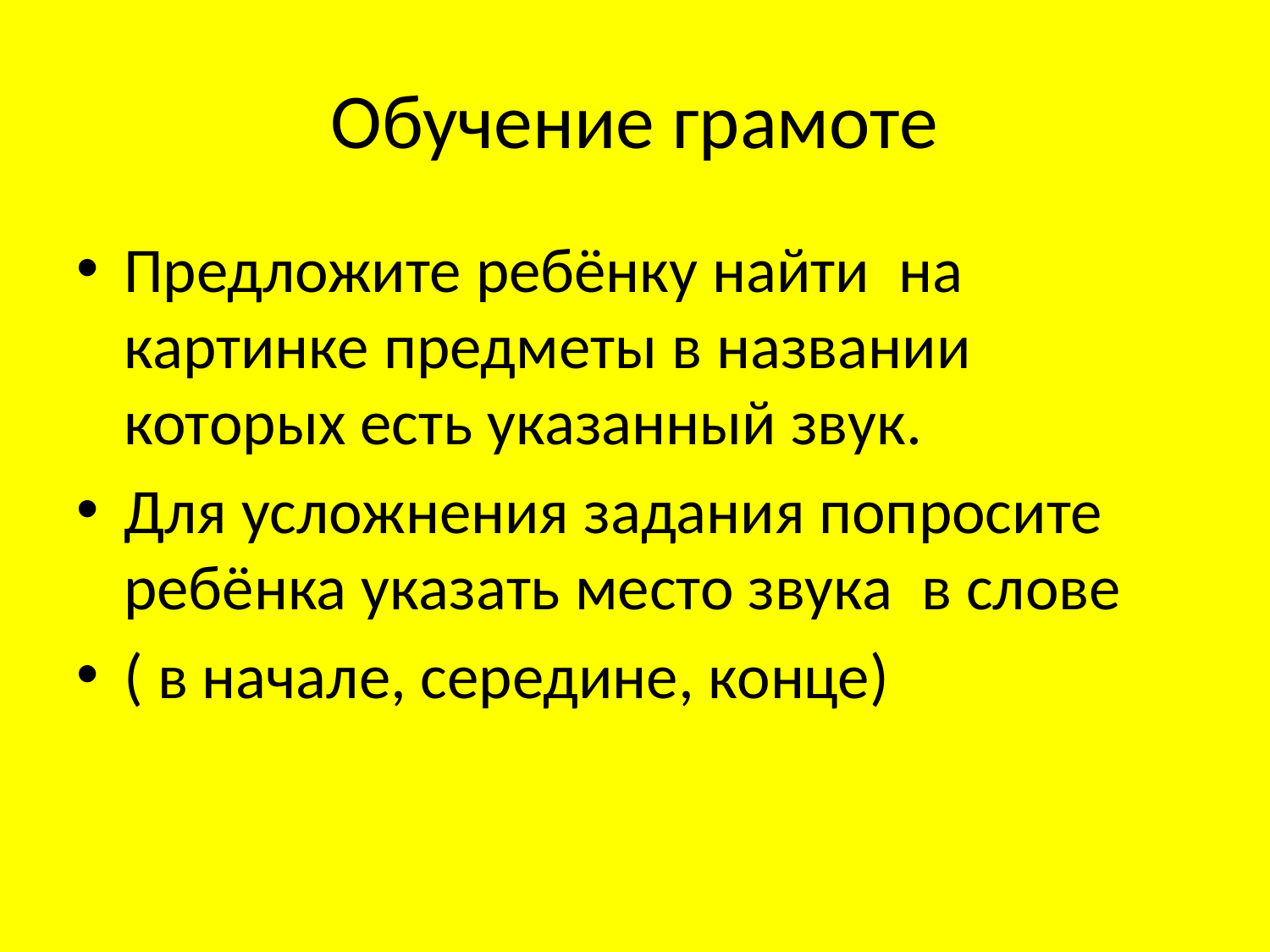

# Обучение грамоте
Предложите ребёнку найти  на картинке предметы в названии которых есть указанный звук.
Для усложнения задания попросите ребёнка указать место звука  в слове
( в начале, середине, конце)